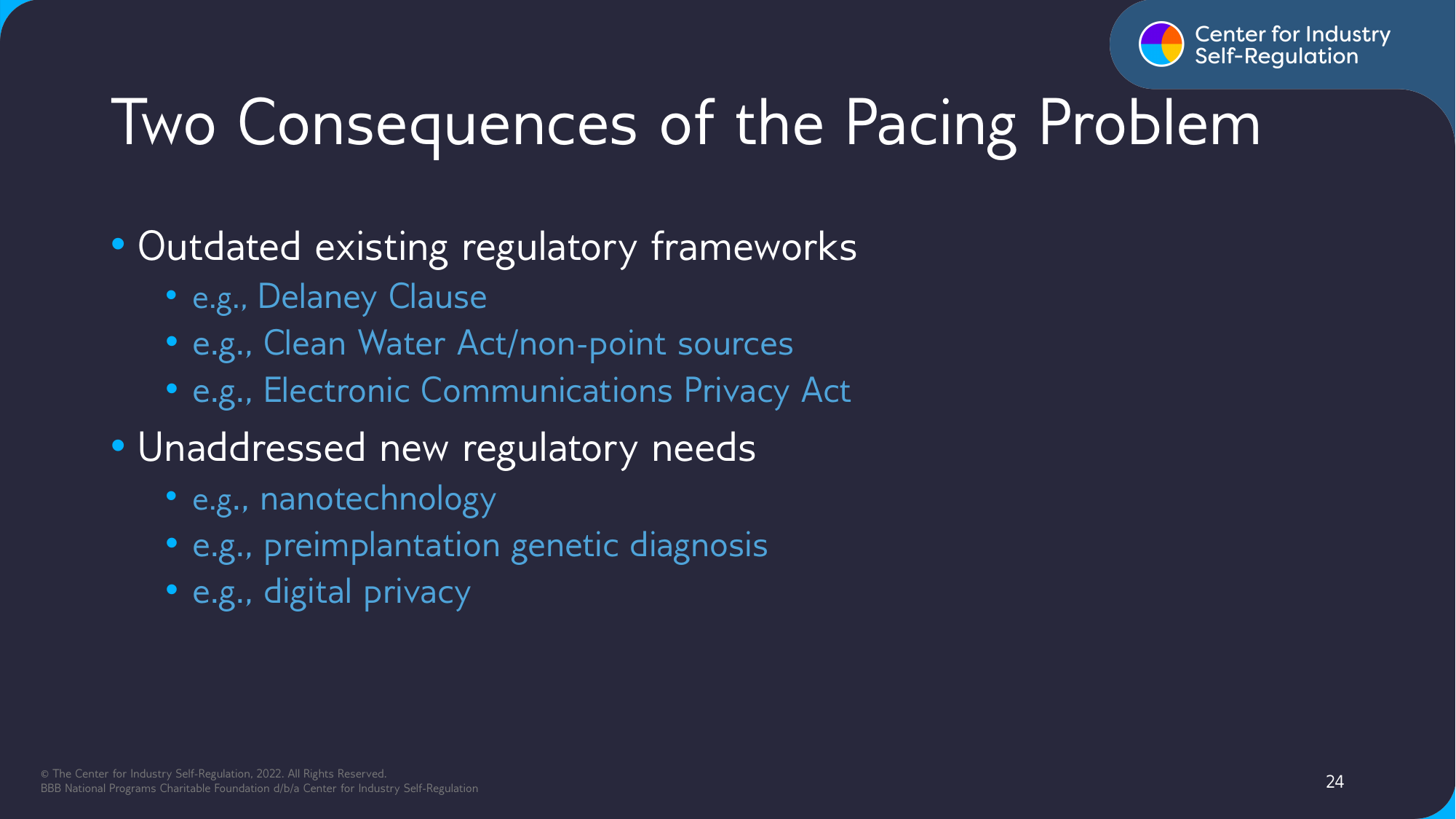

# Two Consequences of the Pacing Problem
Outdated existing regulatory frameworks
e.g., Delaney Clause
e.g., Clean Water Act/non-point sources
e.g., Electronic Communications Privacy Act
Unaddressed new regulatory needs
e.g., nanotechnology
e.g., preimplantation genetic diagnosis
e.g., digital privacy
24